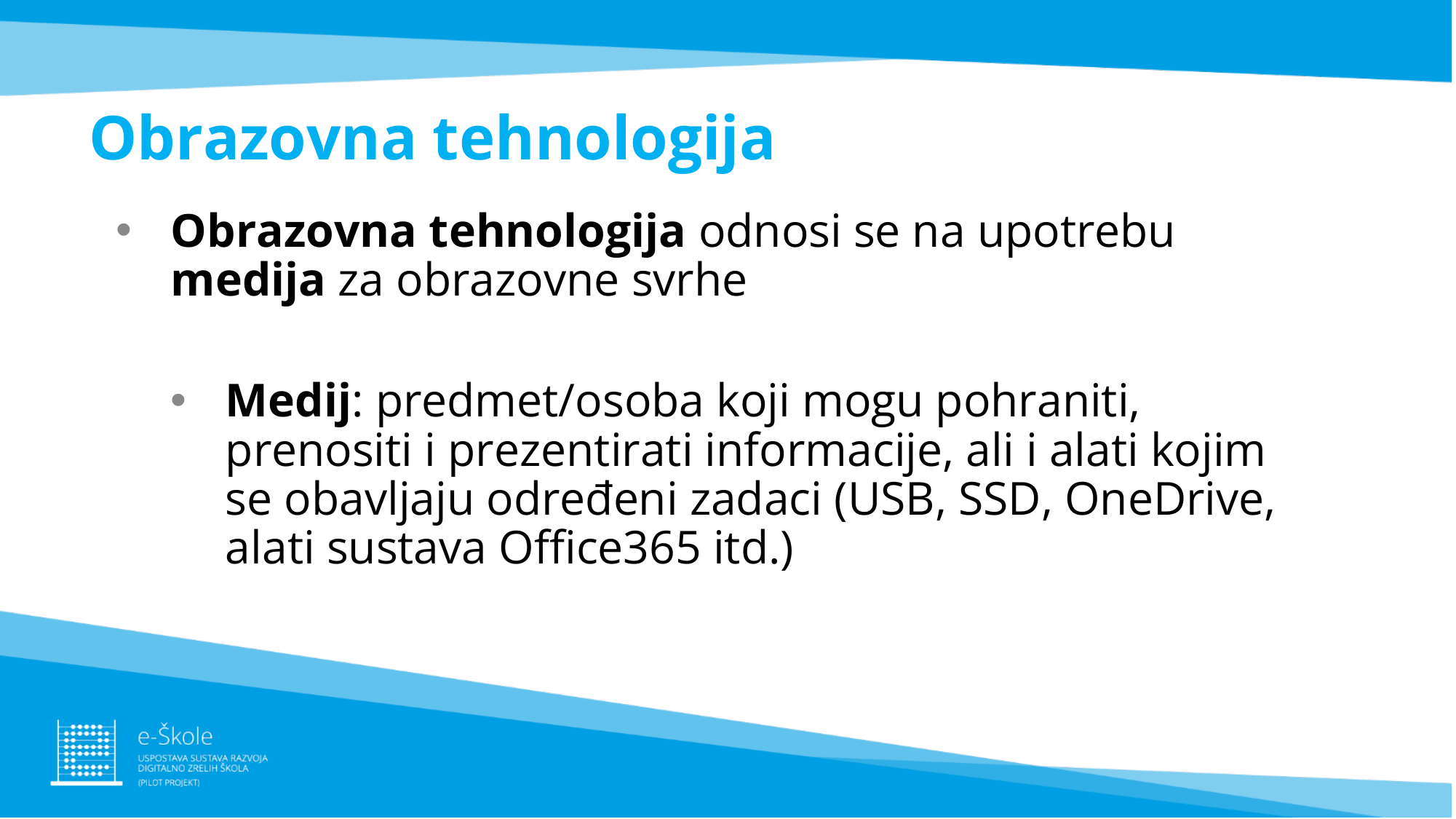

# Obrazovna tehnologija
Obrazovna tehnologija odnosi se na upotrebu medija za obrazovne svrhe

Medij: predmet/osoba koji mogu pohraniti, prenositi i prezentirati informacije, ali i alati kojim se obavljaju određeni zadaci (USB, SSD, OneDrive, alati sustava Office365 itd.)